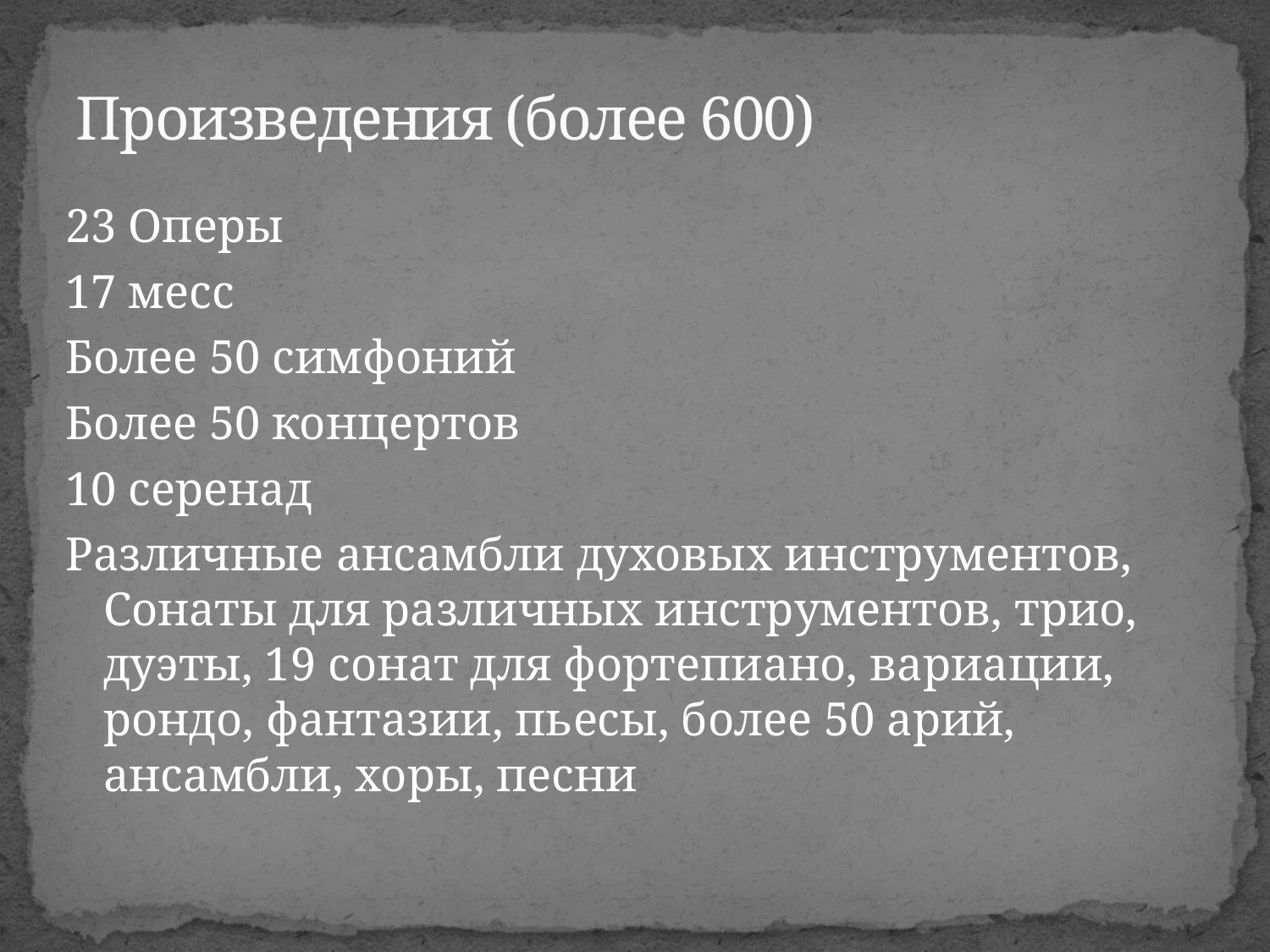

# Произведения (более 600)
23 Оперы
17 месс
Более 50 симфоний
Более 50 концертов
10 серенад
Различные ансамбли духовых инструментов, Сонаты для различных инструментов, трио, дуэты, 19 сонат для фортепиано, вариации, рондо, фантазии, пьесы, более 50 арий, ансамбли, хоры, песни